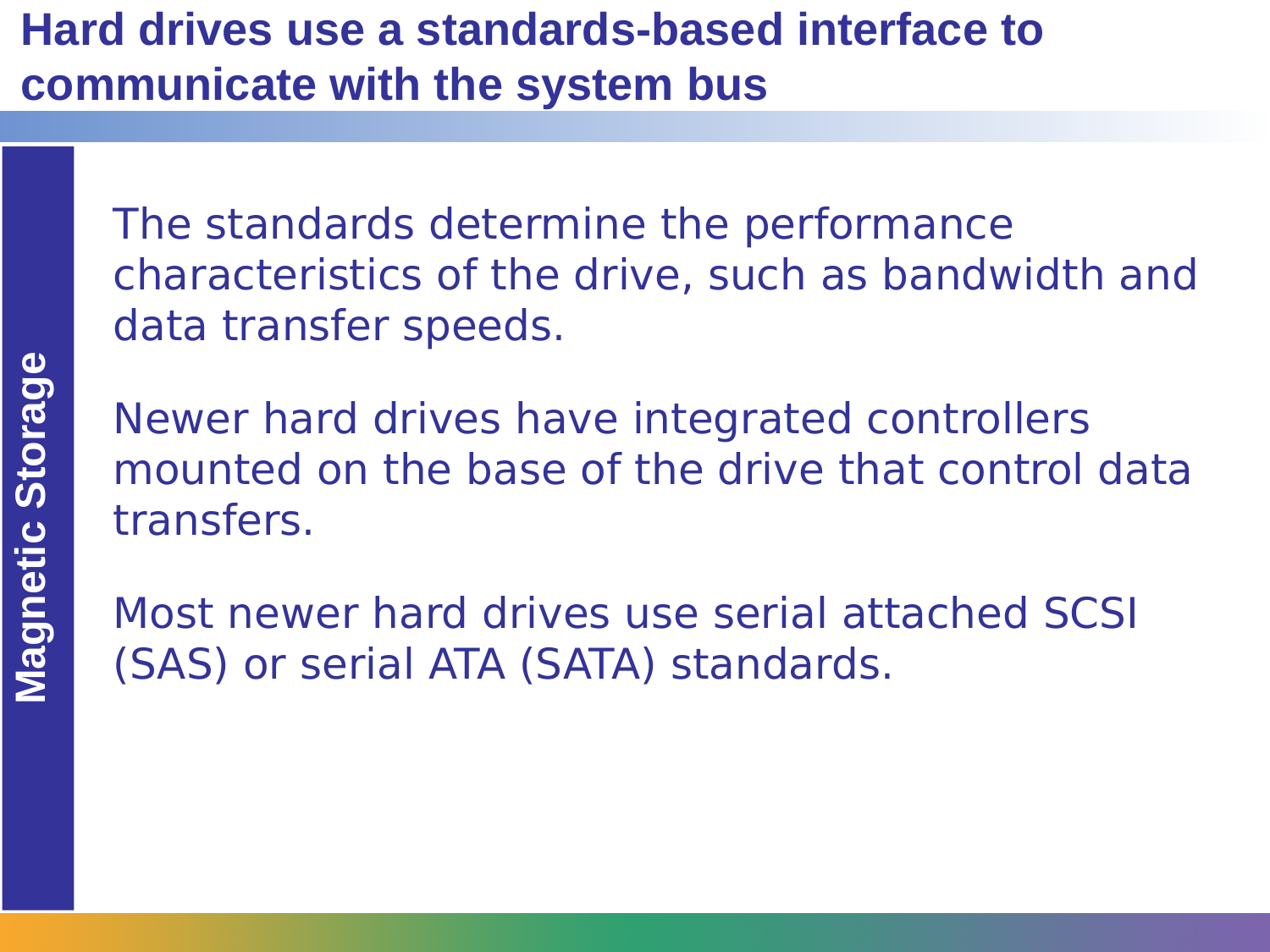

# Hard drives use a standards-based interface to communicate with the system bus
Magnetic Storage
The standards determine the performance characteristics of the drive, such as bandwidth and data transfer speeds.
Newer hard drives have integrated controllers mounted on the base of the drive that control data transfers.
Most newer hard drives use serial attached SCSI (SAS) or serial ATA (SATA) standards.